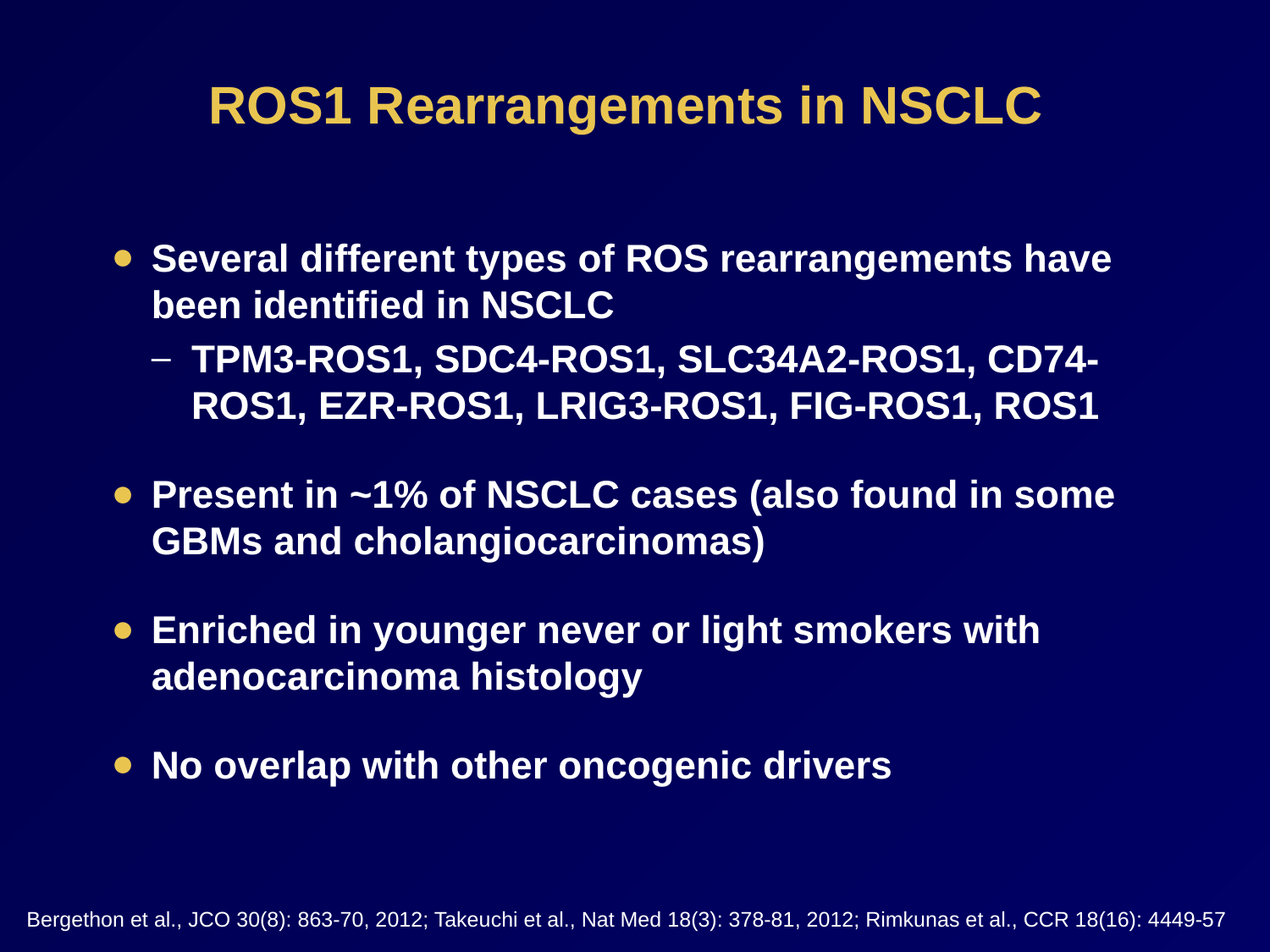

# ROS1 Rearrangements in NSCLC
Several different types of ROS rearrangements have been identified in NSCLC
TPM3-ROS1, SDC4-ROS1, SLC34A2-ROS1, CD74-ROS1, EZR-ROS1, LRIG3-ROS1, FIG-ROS1, ROS1
Present in ~1% of NSCLC cases (also found in some GBMs and cholangiocarcinomas)
Enriched in younger never or light smokers with adenocarcinoma histology
No overlap with other oncogenic drivers
Bergethon et al., JCO 30(8): 863-70, 2012; Takeuchi et al., Nat Med 18(3): 378-81, 2012; Rimkunas et al., CCR 18(16): 4449-57